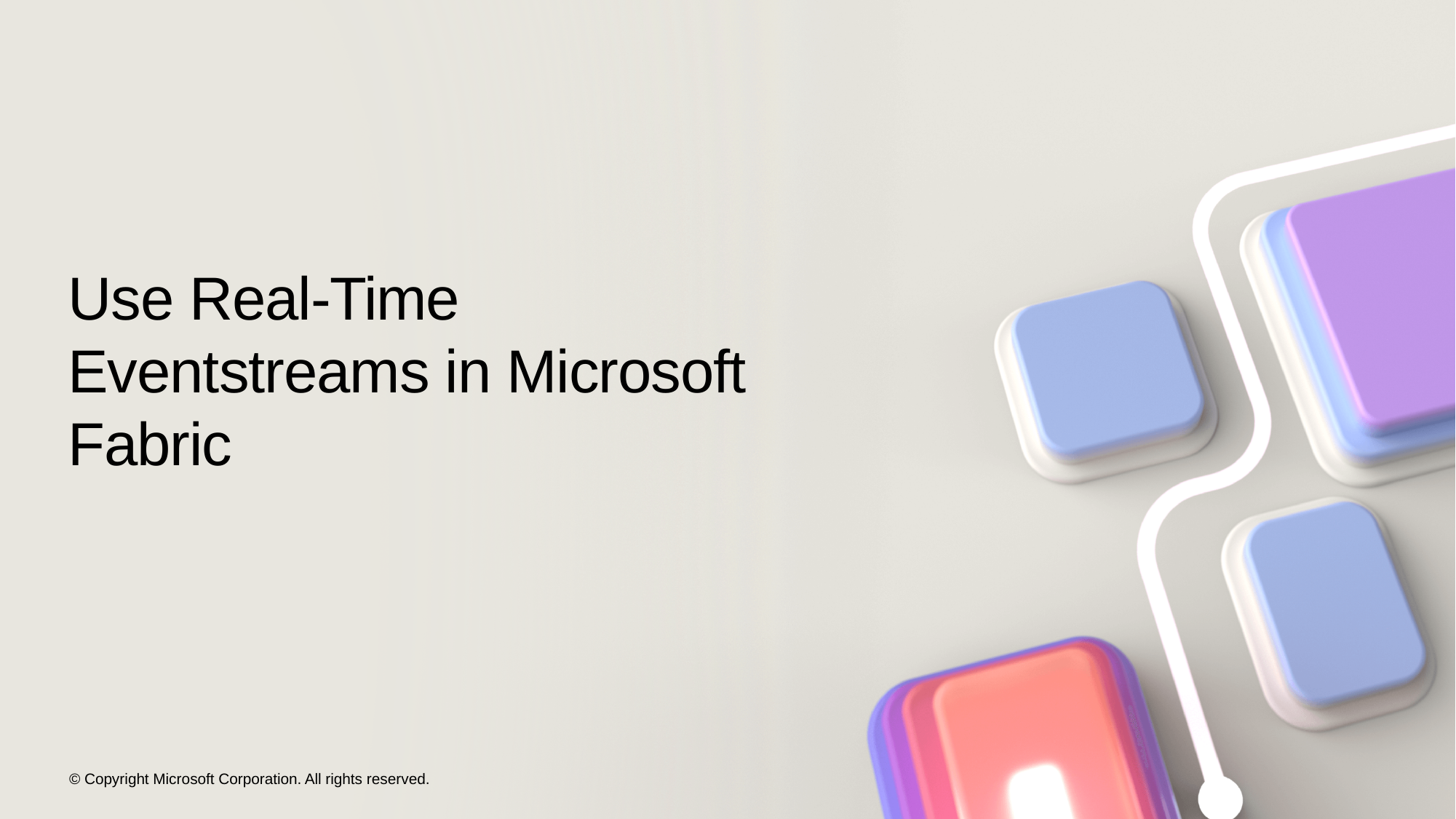

# Use Real-Time Eventstreams in Microsoft Fabric
© Copyright Microsoft Corporation. All rights reserved.